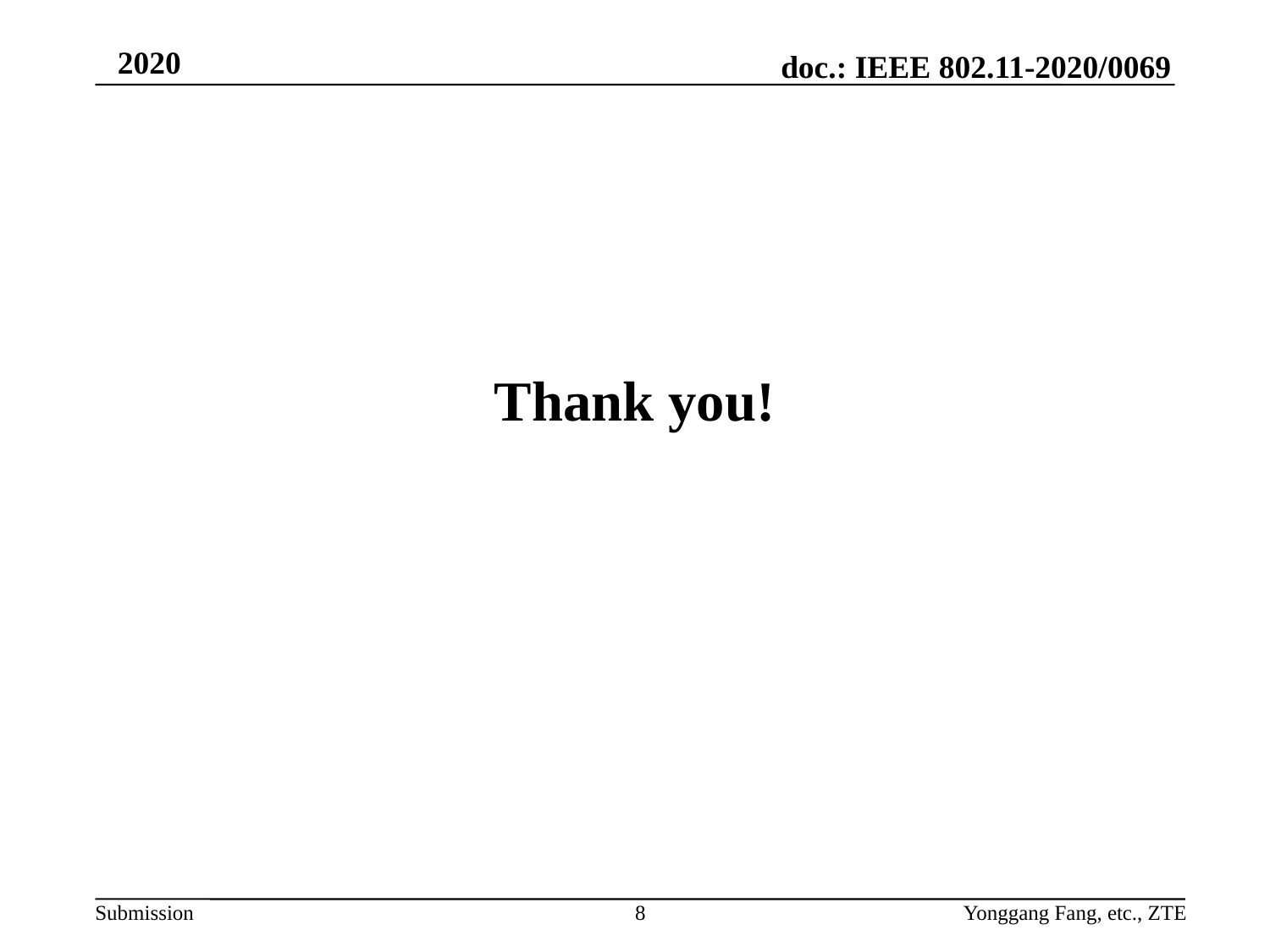

Thank you!
8
Yonggang Fang, etc., ZTE